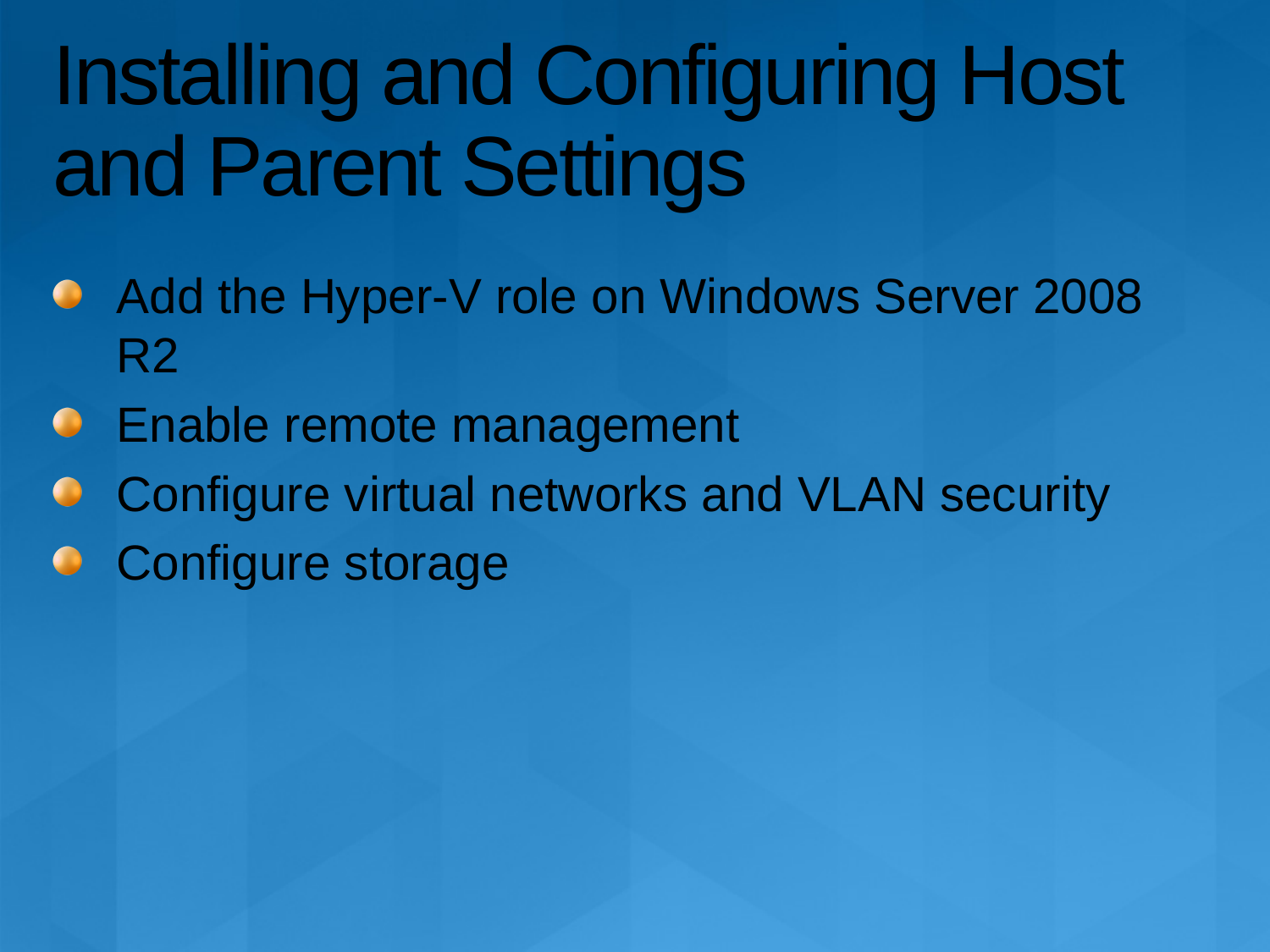

# Installing and Configuring Host and Parent Settings
Add the Hyper-V role on Windows Server 2008 R2
Enable remote management
Configure virtual networks and VLAN security
Configure storage